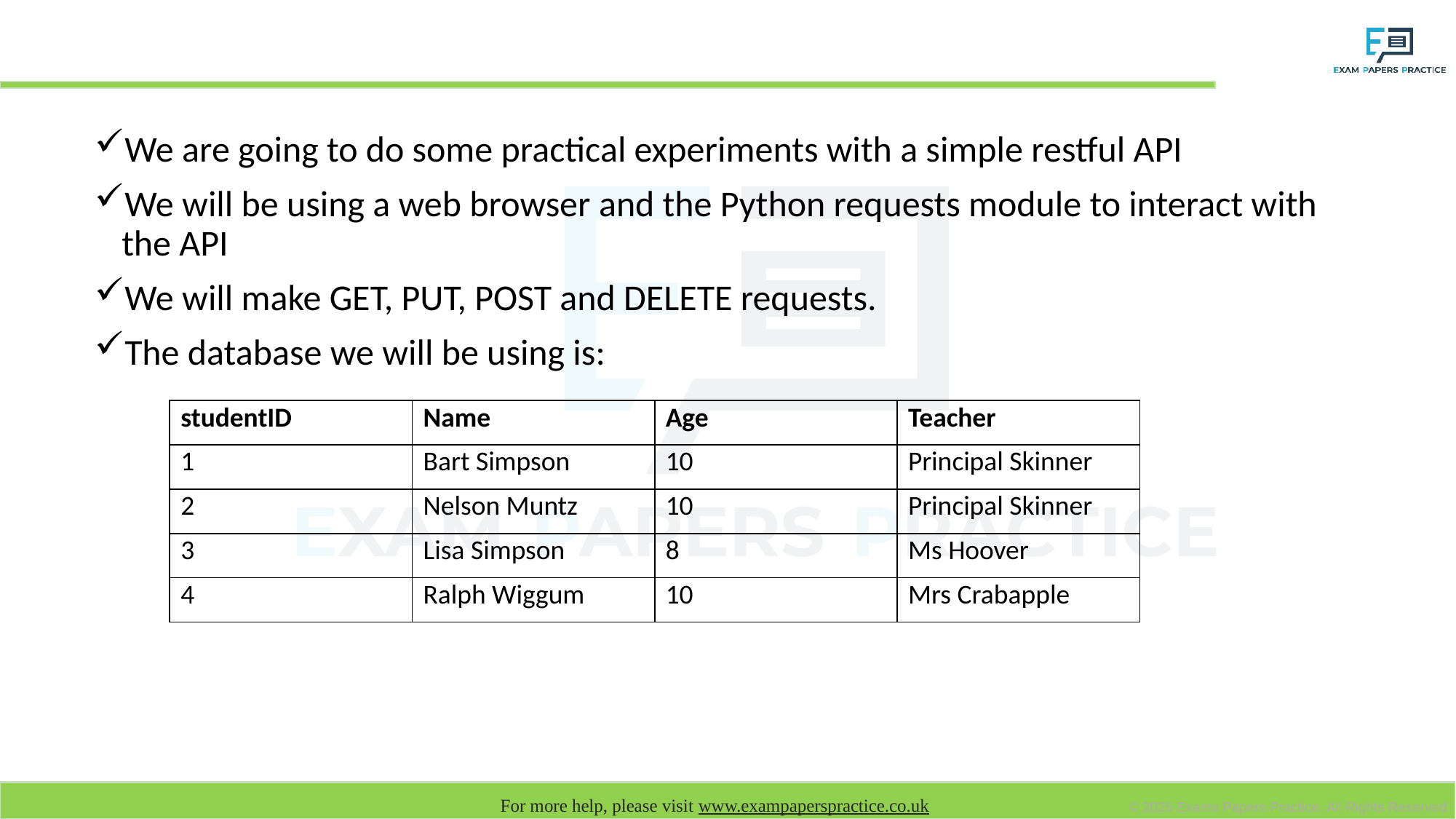

# Restful API Experiments
We are going to do some practical experiments with a simple restful API
We will be using a web browser and the Python requests module to interact with the API
We will make GET, PUT, POST and DELETE requests.
The database we will be using is:
| studentID | Name | Age | Teacher |
| --- | --- | --- | --- |
| 1 | Bart Simpson | 10 | Principal Skinner |
| 2 | Nelson Muntz | 10 | Principal Skinner |
| 3 | Lisa Simpson | 8 | Ms Hoover |
| 4 | Ralph Wiggum | 10 | Mrs Crabapple |